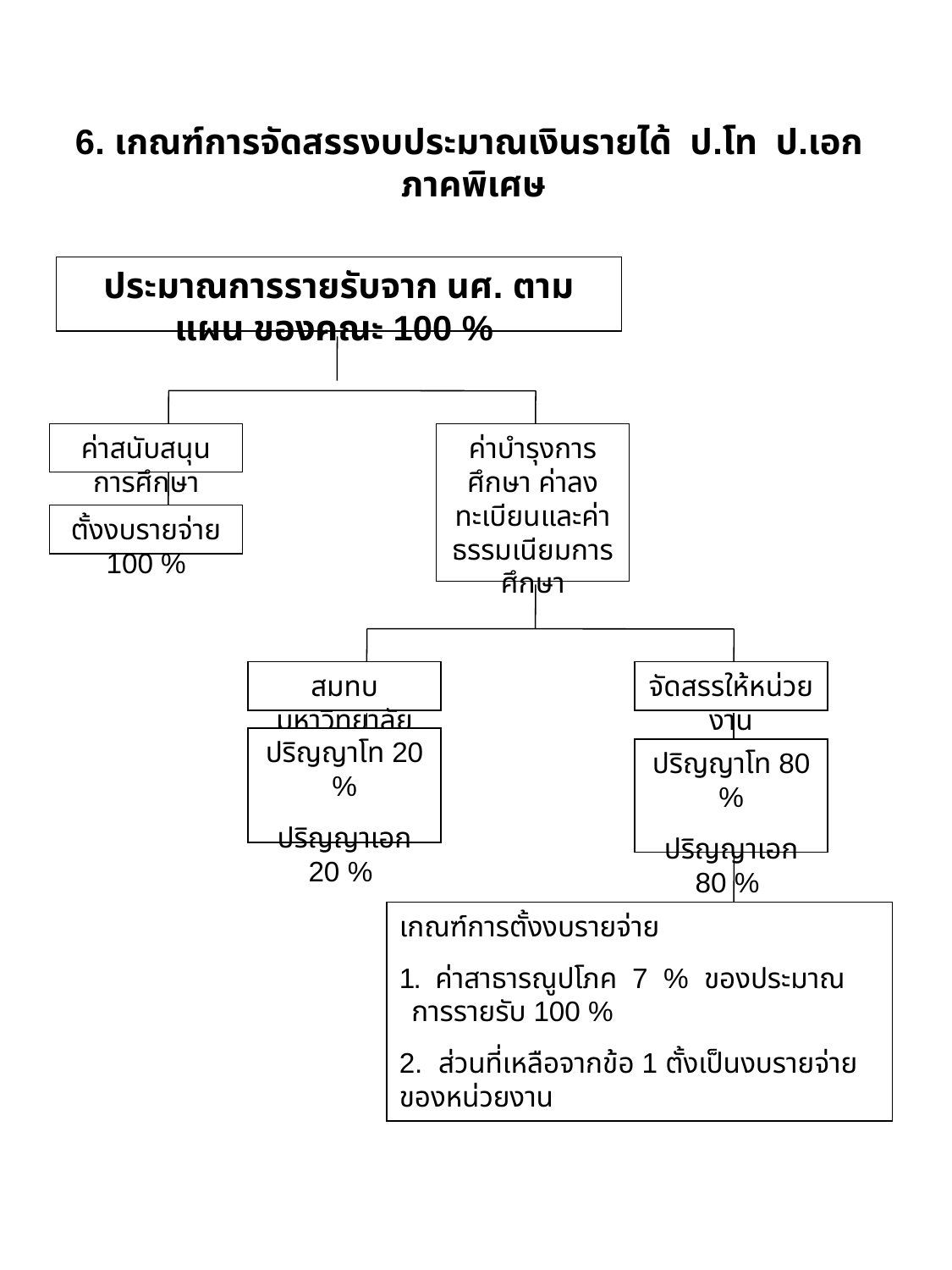

6. เกณฑ์การจัดสรรงบประมาณเงินรายได้  ป.โท  ป.เอก  ภาคพิเศษ
ประมาณการรายรับจาก นศ. ตามแผน ของคณะ 100 %
ค่าสนับสนุนการศึกษา
ค่าบำรุงการศึกษา ค่าลงทะเบียนและค่าธรรมเนียมการศึกษา
ตั้งงบรายจ่าย 100 %
สมทบมหาวิทยาลัย
จัดสรรให้หน่วยงาน
ปริญญาโท 20 %
ปริญญาเอก 20 %

ปริญญาโท 80 %
ปริญญาเอก 80 %

เกณฑ์การตั้งงบรายจ่าย
  ค่าสาธารณูปโภค  7  %  ของประมาณการรายรับ 100 %
2.  ส่วนที่เหลือจากข้อ 1 ตั้งเป็นงบรายจ่ายของหน่วยงาน